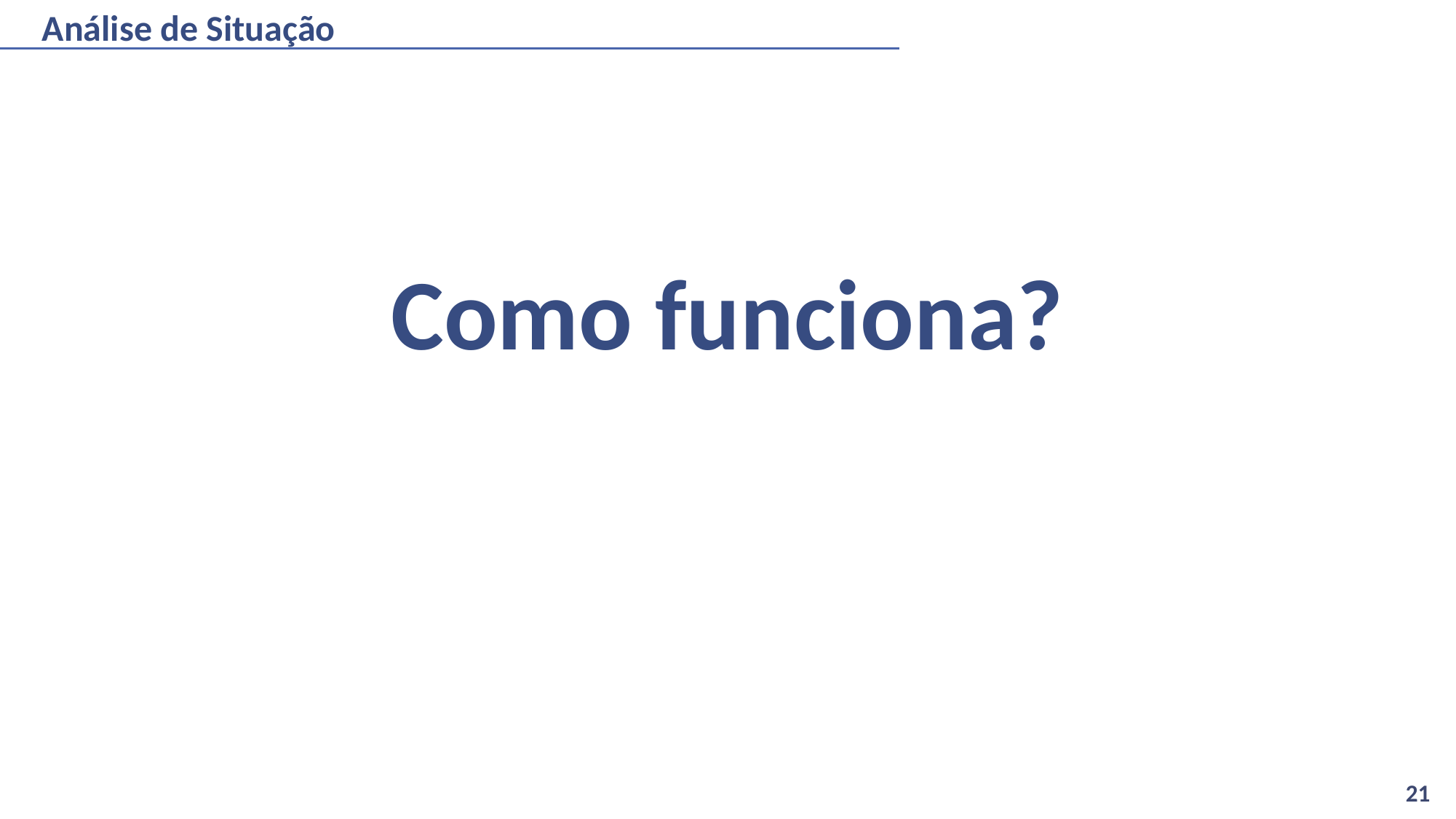

# Análise de Situação

Como funciona?
21